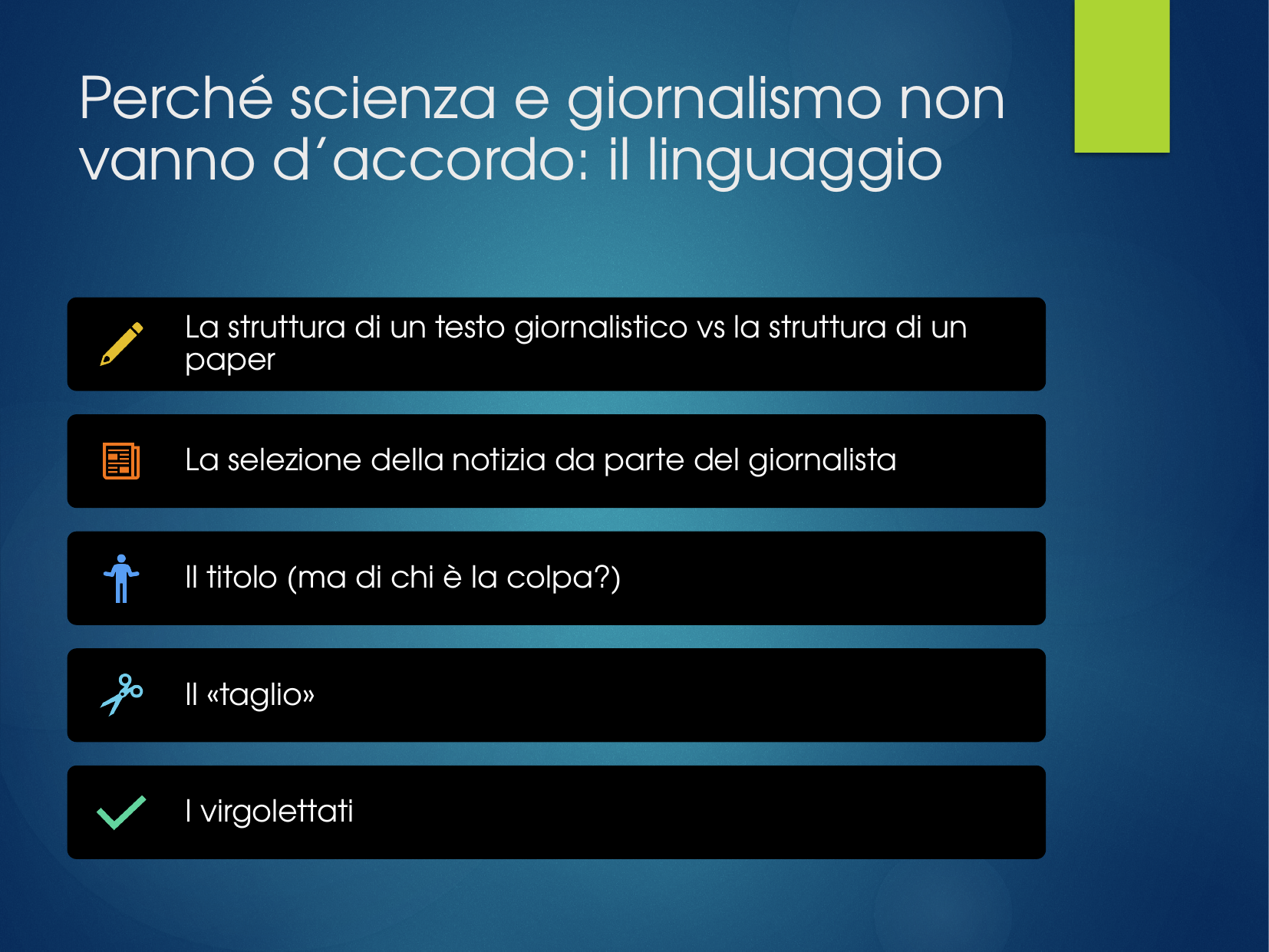

# Perché scienza e giornalismo non vanno d’accordo: il linguaggio
La struttura di un testo giornalistico vs la struttura di un paper
La selezione della notizia da parte del giornalista
Il titolo (ma di chi è la colpa?)
Il «taglio»
I virgolettati